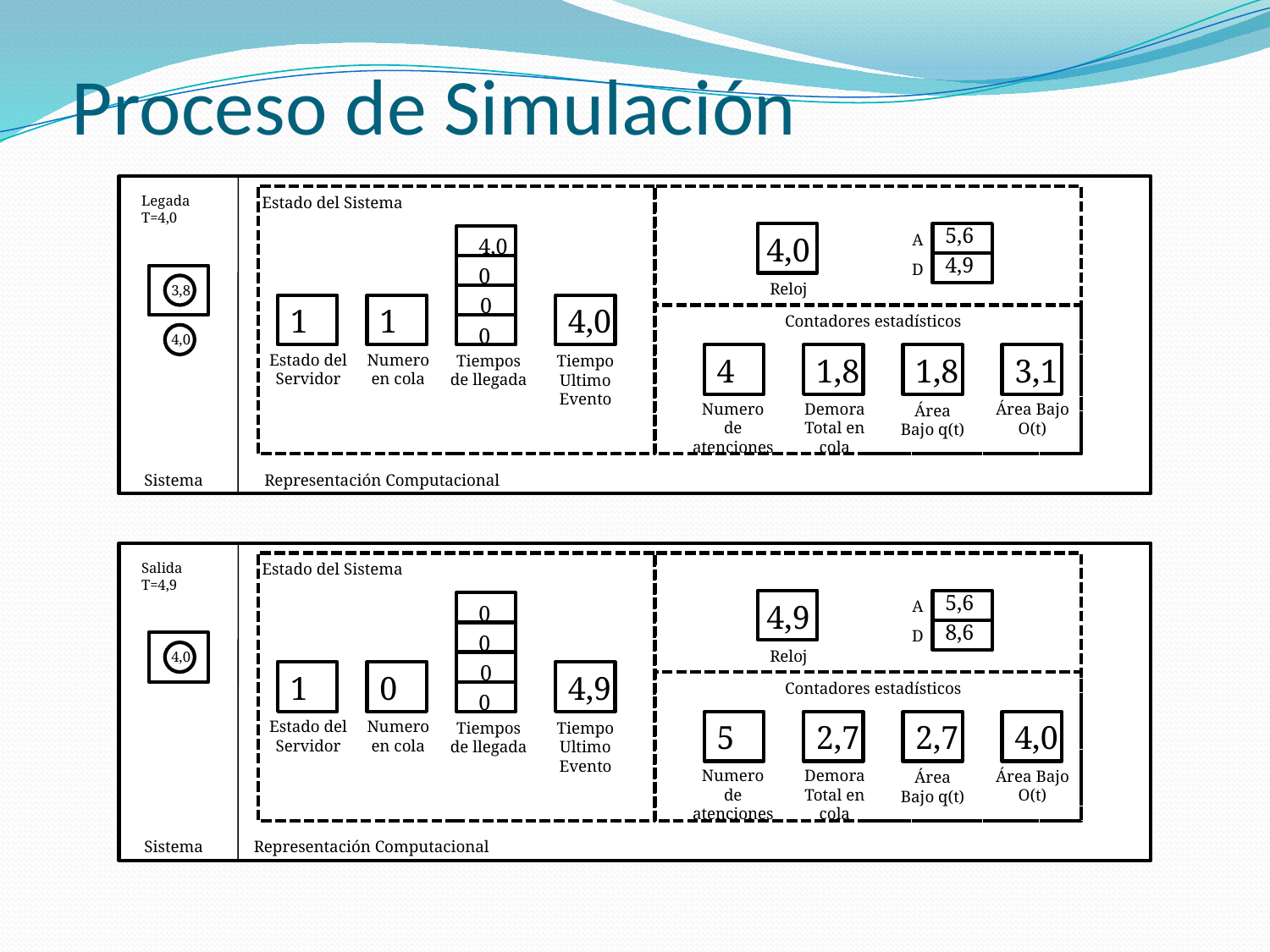

Proceso de Simulación

Legada
T=4,0
Estado del Sistema

5,6

A

4,0

4,0
4,9
D

0

Reloj
3,8

0

1
1
4,0

Contadores estadísticos

0
4,0

Numero en cola
Estado del Servidor
Tiempos de llegada
Tiempo Ultimo Evento

4

1,8

1,8

3,1
Numero de atenciones
Demora Total en cola
Área Bajo O(t)
Área Bajo q(t)
Sistema
Representación Computacional

Salida
T=4,9
Estado del Sistema

5,6

A

4,9

0
8,6
D

0

Reloj
4,0

0

1
0
4,9

Contadores estadísticos

0
Numero en cola
Estado del Servidor
Tiempos de llegada
Tiempo Ultimo Evento

5

2,7

2,7

4,0
Numero de atenciones
Demora Total en cola
Área Bajo O(t)
Área Bajo q(t)
Sistema
Representación Computacional